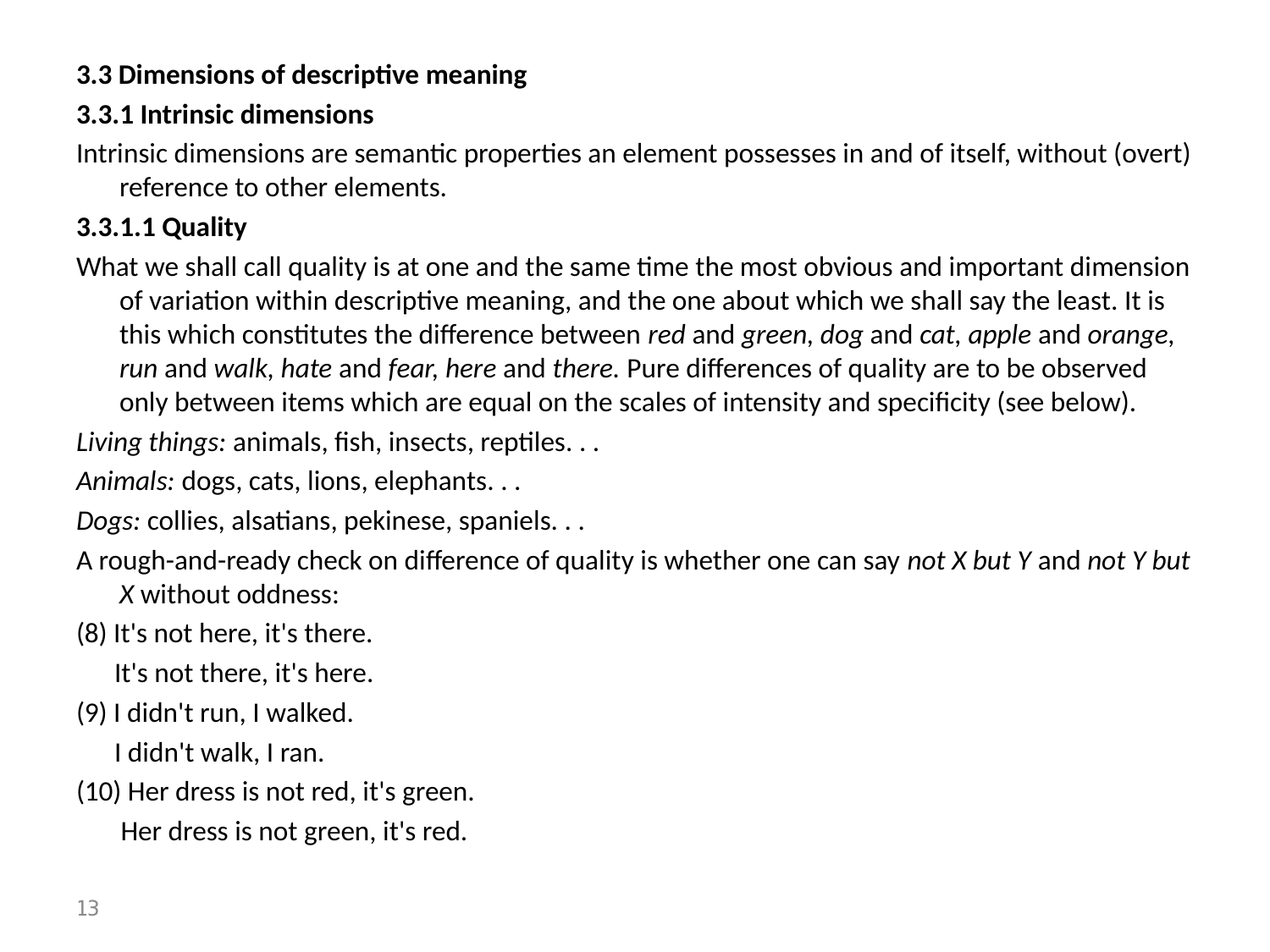

3.3 Dimensions of descriptive meaning
3.3.1 Intrinsic dimensions
Intrinsic dimensions are semantic properties an element possesses in and of itself, without (overt) reference to other elements.
3.3.1.1 Quality
What we shall call quality is at one and the same time the most obvious and important dimension of variation within descriptive meaning, and the one about which we shall say the least. It is this which constitutes the difference between red and green, dog and cat, apple and orange, run and walk, hate and fear, here and there. Pure differences of quality are to be observed only between items which are equal on the scales of intensity and specificity (see below).
Living things: animals, fish, insects, reptiles. . .
Animals: dogs, cats, lions, elephants. . .
Dogs: collies, alsatians, pekinese, spaniels. . .
A rough-and-ready check on difference of quality is whether one can say not X but Y and not Y but X without oddness:
(8) It's not here, it's there.
      It's not there, it's here.
(9) I didn't run, I walked.
      I didn't walk, I ran.
(10) Her dress is not red, it's green.
       Her dress is not green, it's red.

13